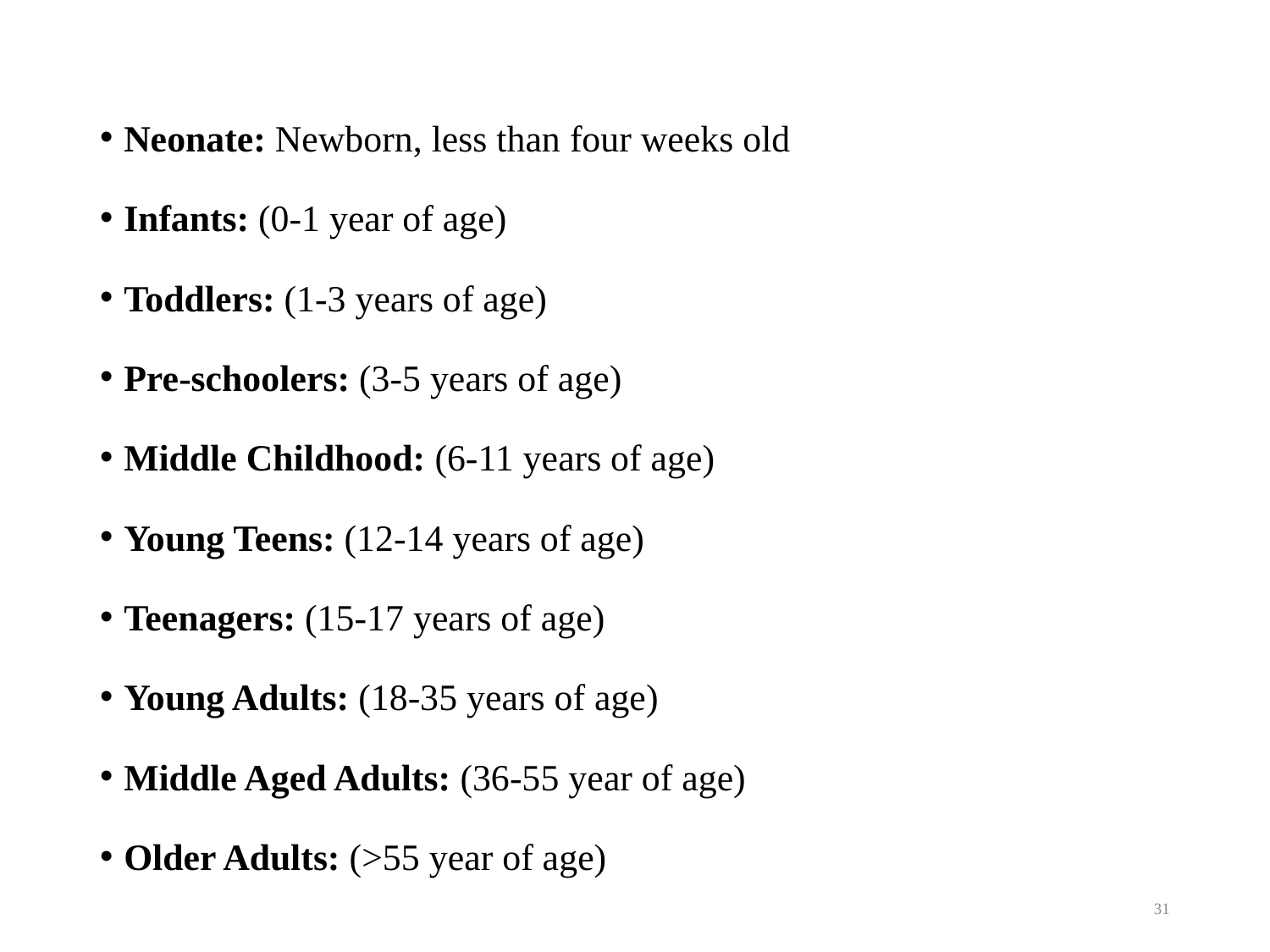

Neonate: Newborn, less than four weeks old
Infants: (0-1 year of age)
Toddlers: (1-3 years of age)
Pre-schoolers: (3-5 years of age)
Middle Childhood: (6-11 years of age)
Young Teens: (12-14 years of age)
Teenagers: (15-17 years of age)
Young Adults: (18-35 years of age)
Middle Aged Adults: (36-55 year of age)
Older Adults: (>55 year of age)

31